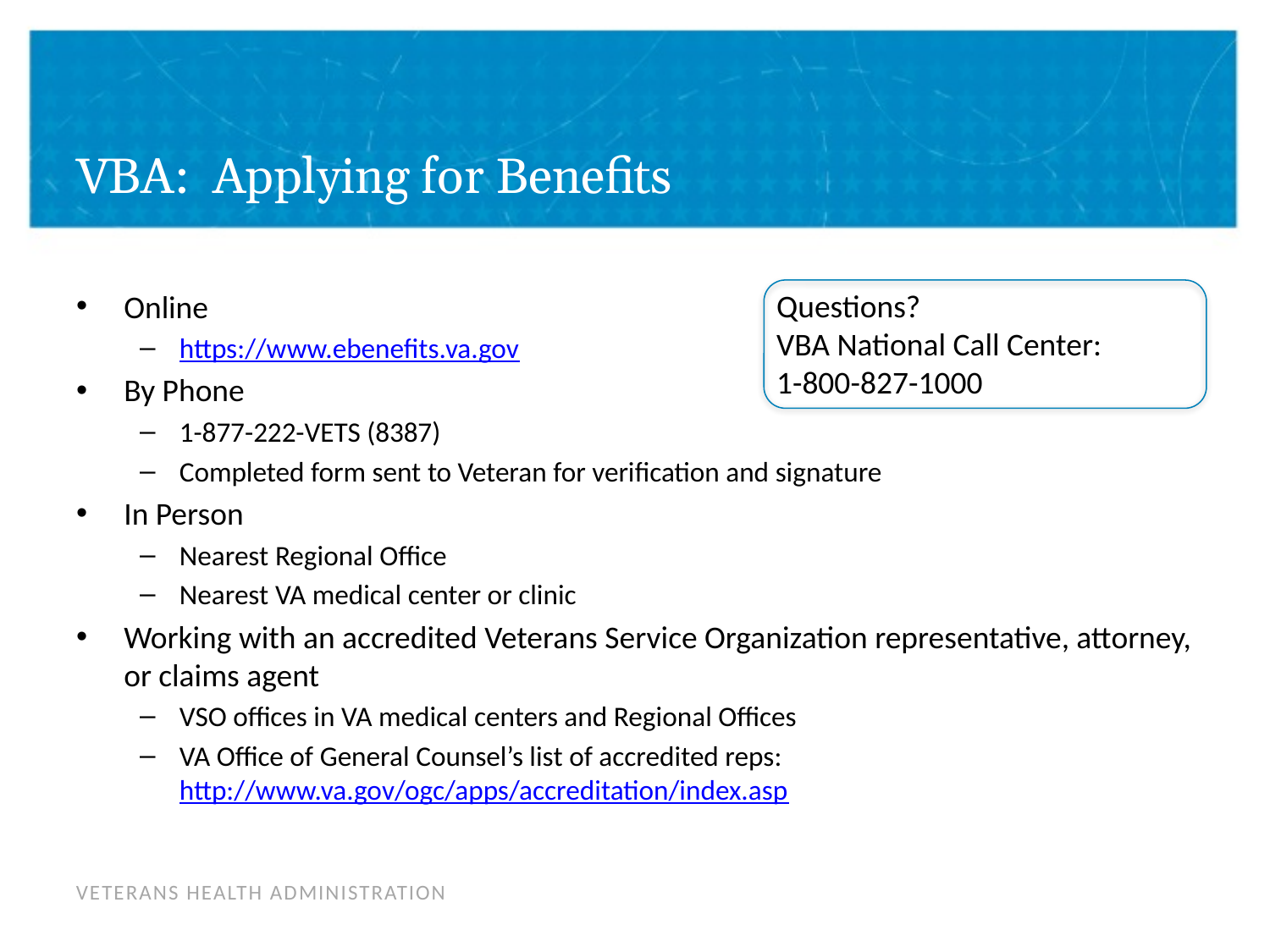

# VBA:  Applying for Benefits
Online
https://www.ebenefits.va.gov
By Phone
1-877-222-VETS (8387)
Completed form sent to Veteran for verification and signature
In Person
Nearest Regional Office
Nearest VA medical center or clinic
Working with an accredited Veterans Service Organization representative, attorney, or claims agent
VSO offices in VA medical centers and Regional Offices
VA Office of General Counsel’s list of accredited reps:  http://www.va.gov/ogc/apps/accreditation/index.asp

Questions?
VBA National Call Center:
1-800-827-1000